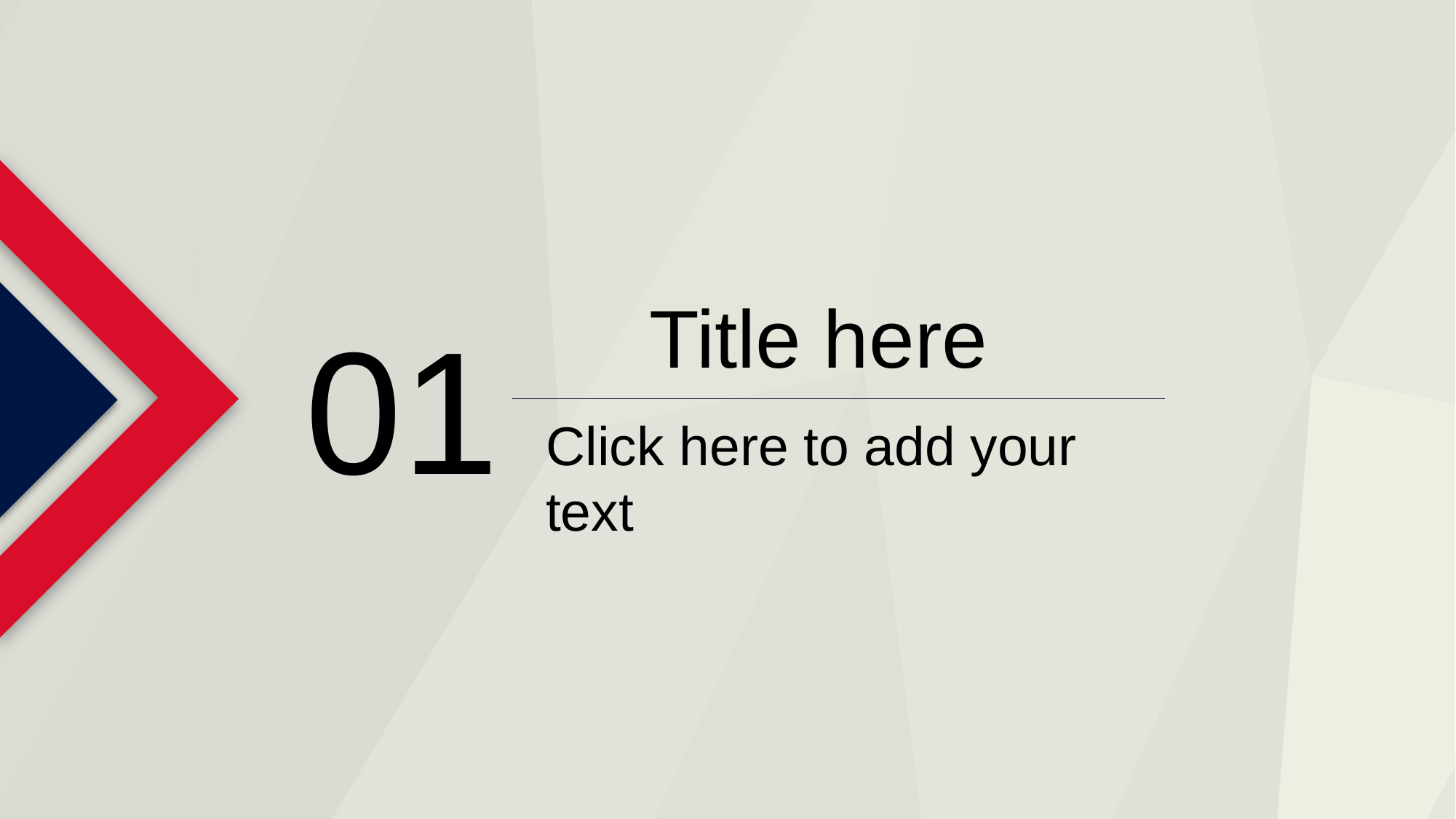

Title here
01
Click here to add your text